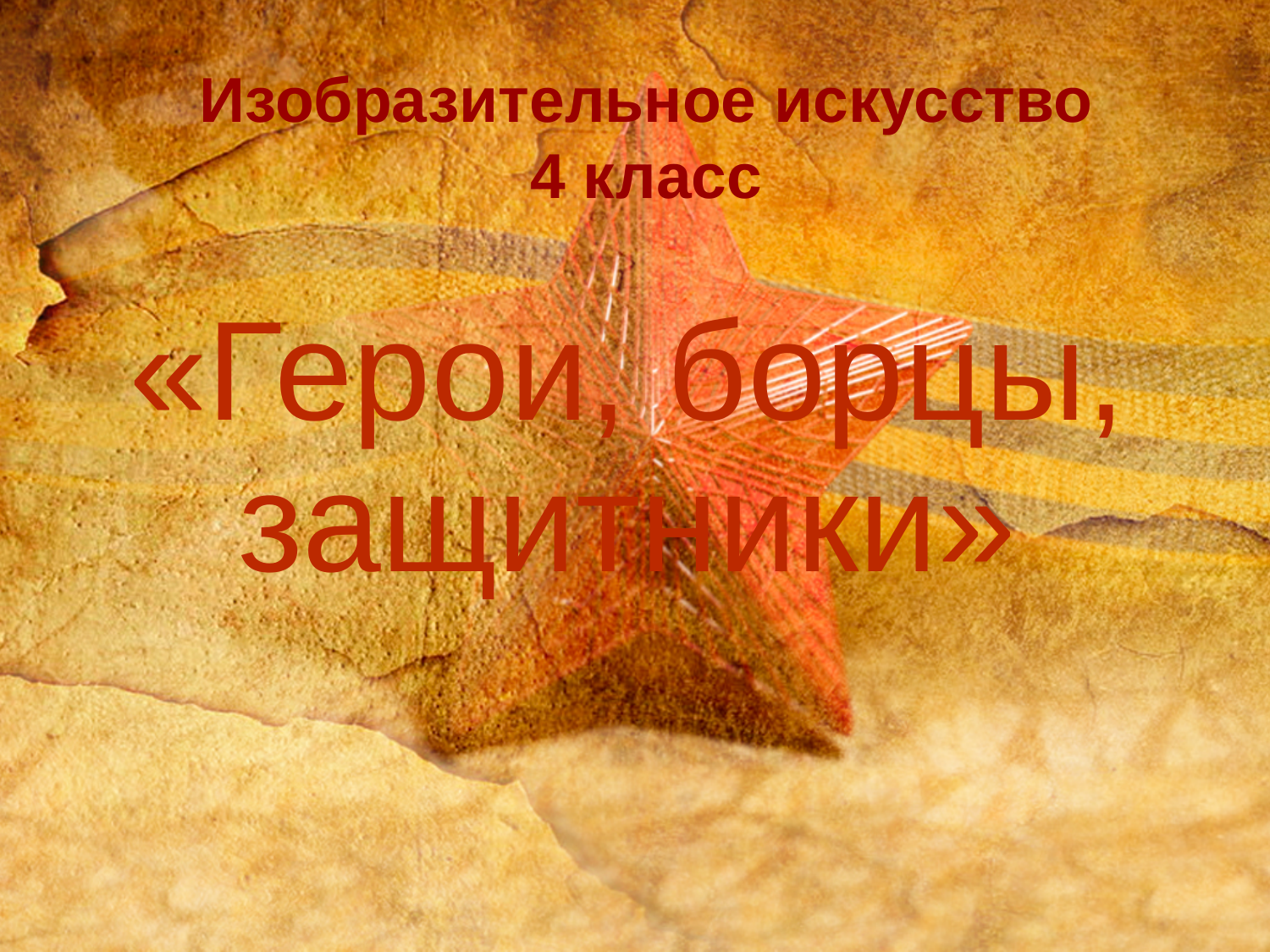

Изобразительное искусство
4 класс

# «Герои, борцы, защитники»